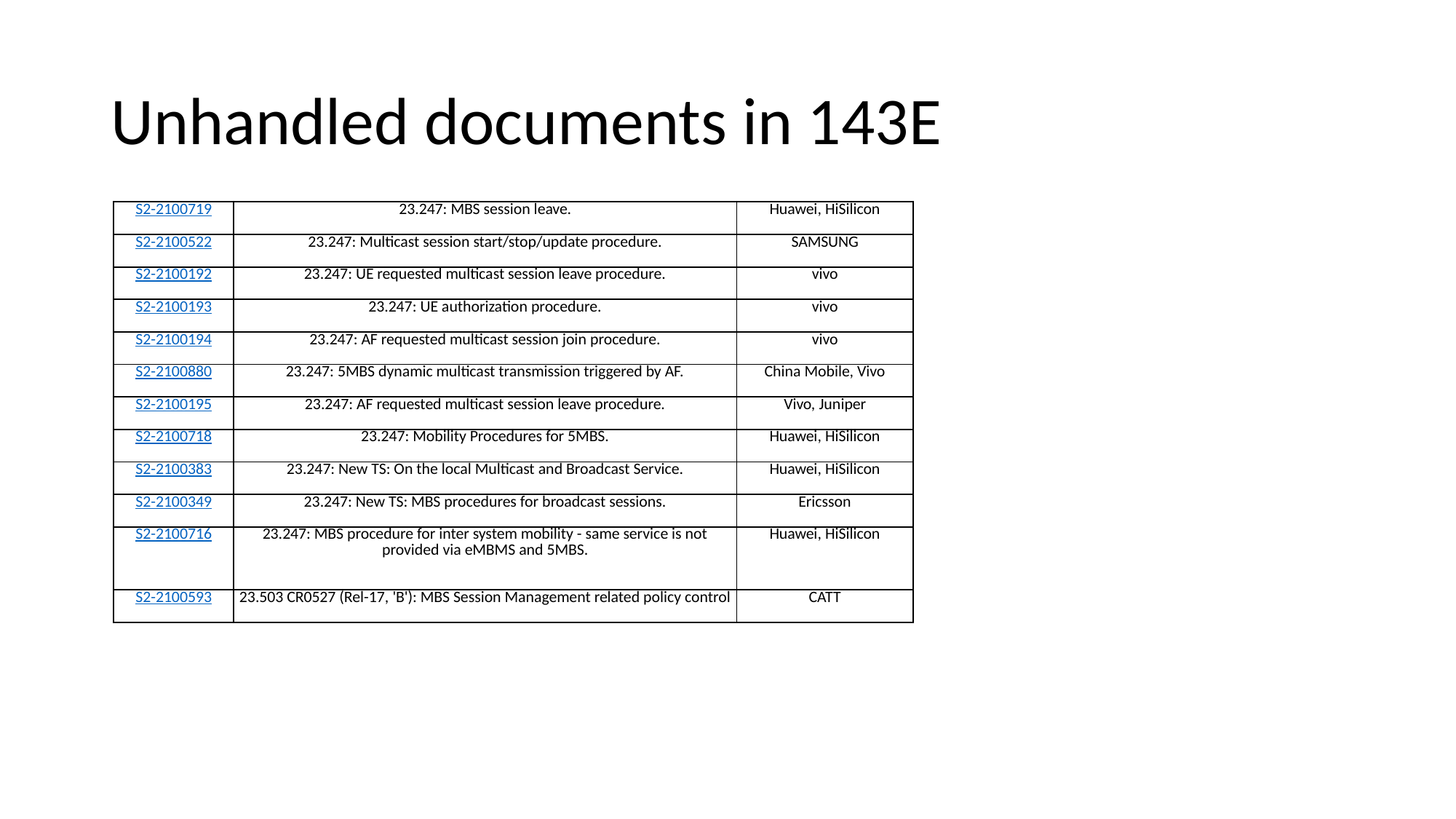

# Unhandled documents in 143E
| S2-2100719 | 23.247: MBS session leave. | Huawei, HiSilicon |
| --- | --- | --- |
| S2-2100522 | 23.247: Multicast session start/stop/update procedure. | SAMSUNG |
| S2-2100192 | 23.247: UE requested multicast session leave procedure. | vivo |
| S2-2100193 | 23.247: UE authorization procedure. | vivo |
| S2-2100194 | 23.247: AF requested multicast session join procedure. | vivo |
| S2-2100880 | 23.247: 5MBS dynamic multicast transmission triggered by AF. | China Mobile, Vivo |
| S2-2100195 | 23.247: AF requested multicast session leave procedure. | Vivo, Juniper |
| S2-2100718 | 23.247: Mobility Procedures for 5MBS. | Huawei, HiSilicon |
| S2-2100383 | 23.247: New TS: On the local Multicast and Broadcast Service. | Huawei, HiSilicon |
| S2-2100349 | 23.247: New TS: MBS procedures for broadcast sessions. | Ericsson |
| S2-2100716 | 23.247: MBS procedure for inter system mobility - same service is not provided via eMBMS and 5MBS. | Huawei, HiSilicon |
| S2-2100593 | 23.503 CR0527 (Rel-17, 'B'): MBS Session Management related policy control | CATT |